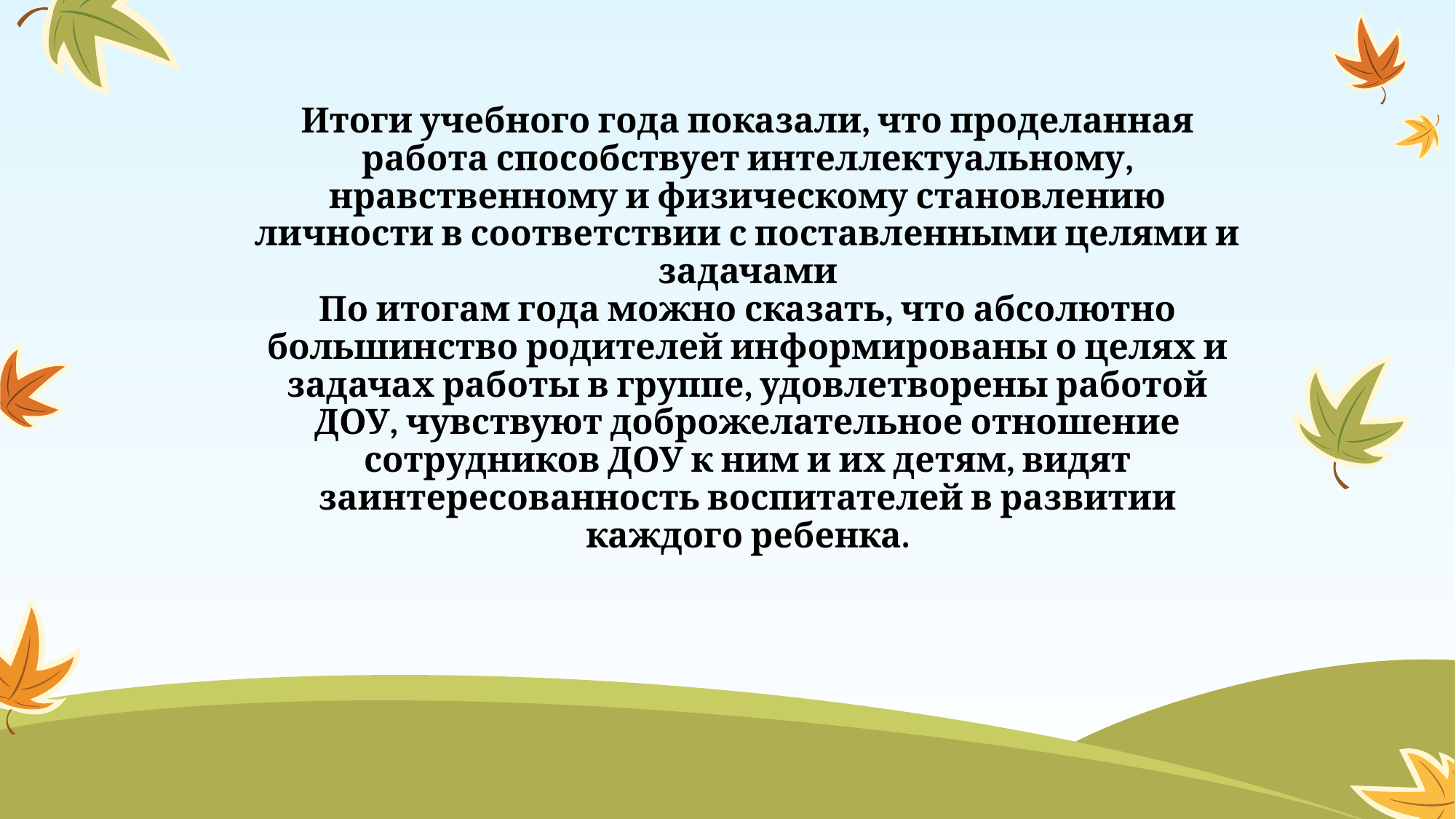

Итоги учебного года показали, что проделанная работа способствует интеллектуальному, нравственному и физическому становлению личности в соответствии с поставленными целями и задачами
По итогам года можно сказать, что абсолютно большинство родителей информированы о целях и задачах работы в группе, удовлетворены работой ДОУ, чувствуют доброжелательное отношение сотрудников ДОУ к ним и их детям, видят заинтересованность воспитателей в развитии каждого ребенка.